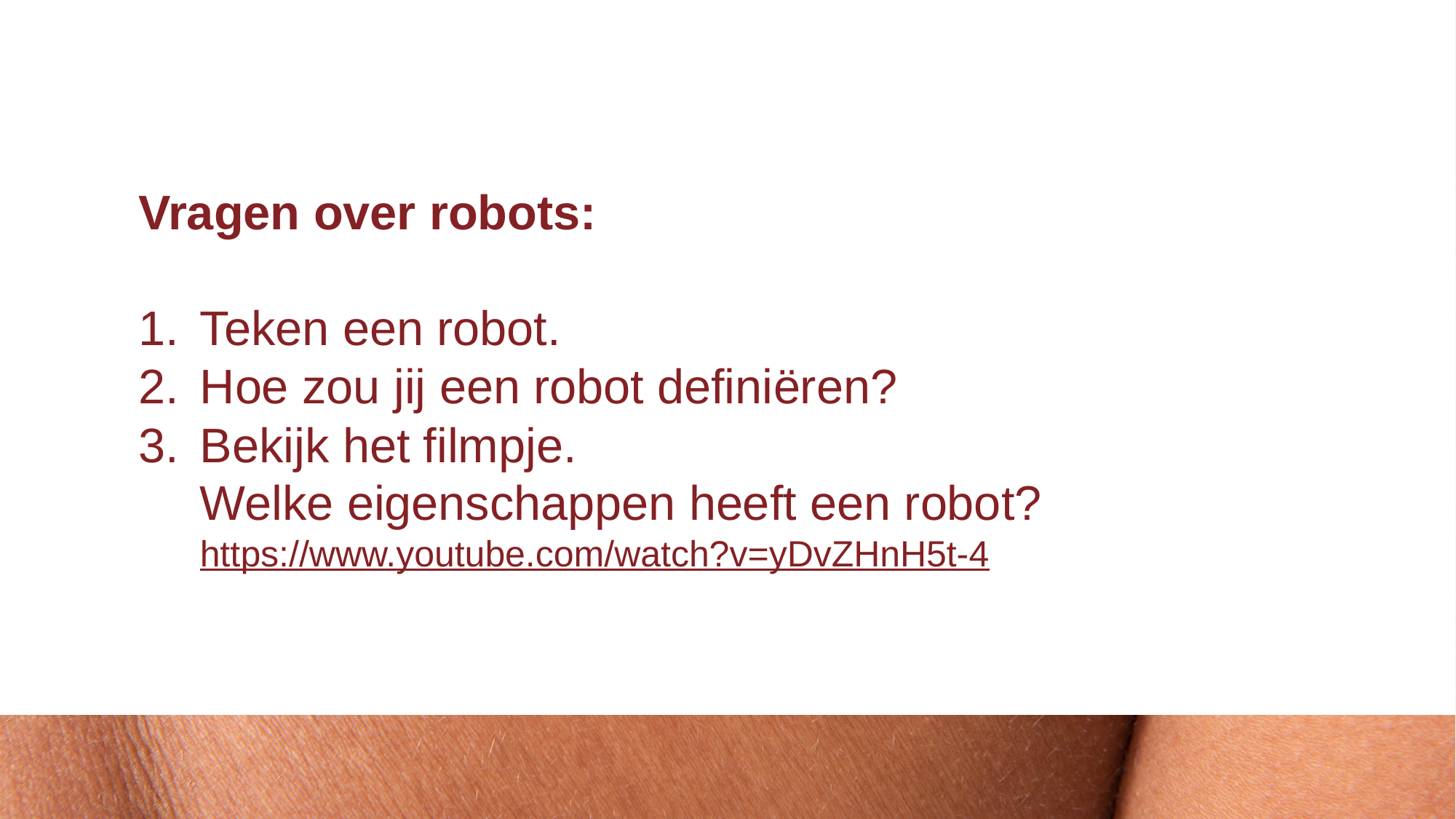

Vragen over robots:

Teken een robot.
Hoe zou jij een robot definiëren?
Bekijk het filmpje.
Welke eigenschappen heeft een robot? https://www.youtube.com/watch?v=yDvZHnH5t-4